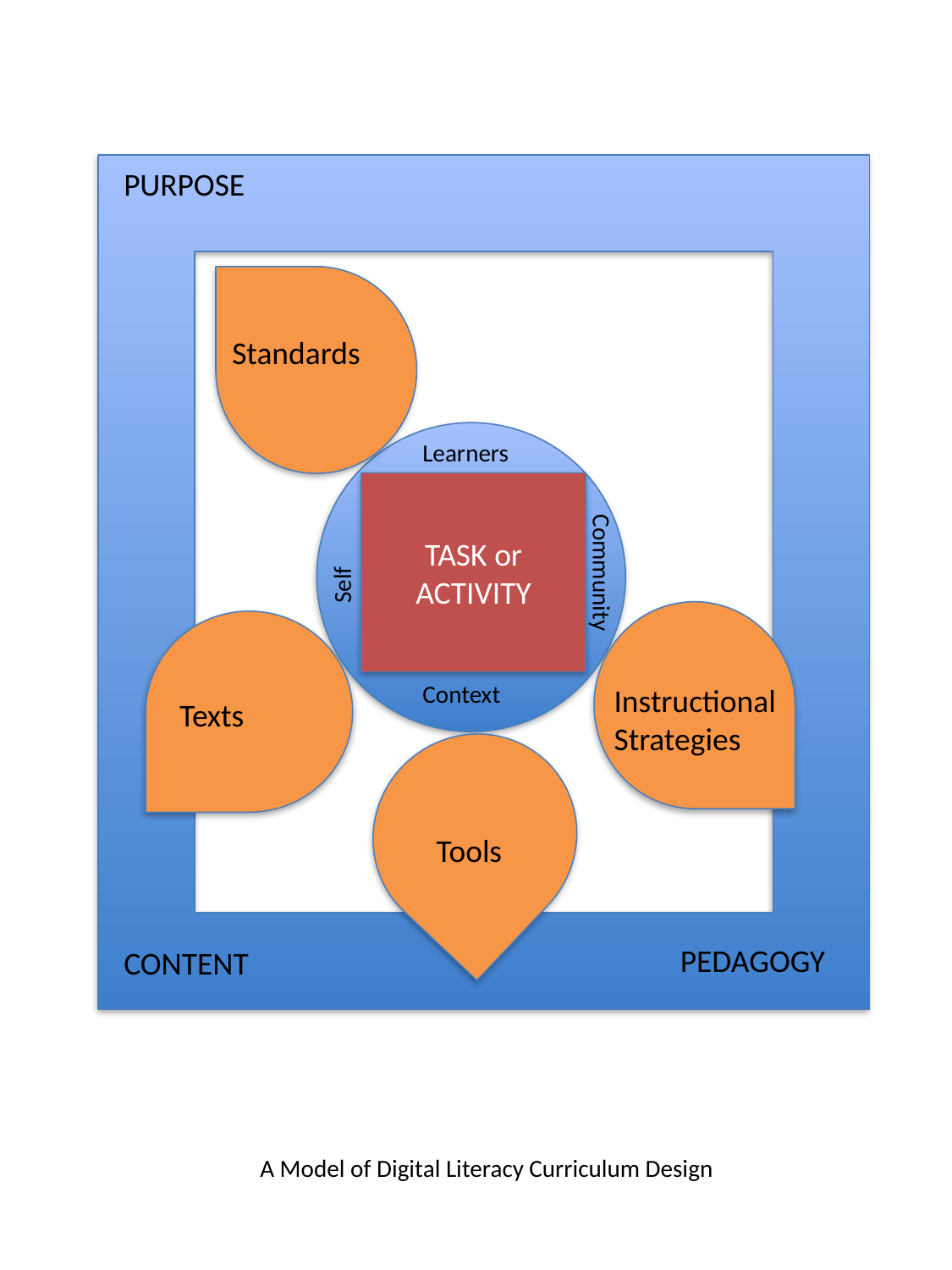

PURPOSE

Standards

Learners
TASK or ACTIVITY
Self
Community

Context
Instructional Strategies
Texts

Tools
PEDAGOGY
CONTENT
# A Model of Digital Literacy Curriculum Design